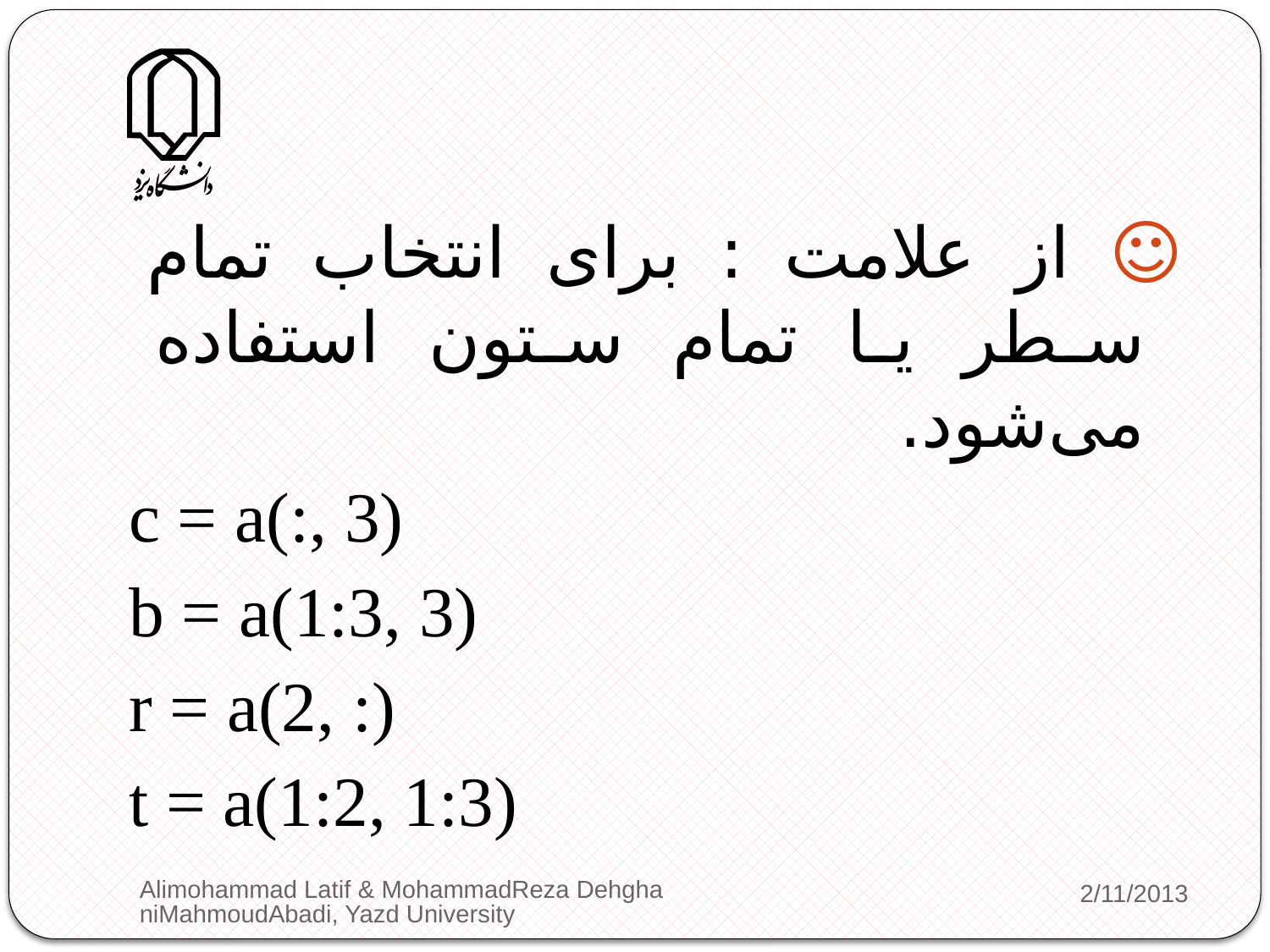

☺ از علامت : برای انتخاب تمام سطر یا تمام ستون استفاده می‌شود.
c = a(:, 3)
b = a(1:3, 3)
r = a(2, :)
t = a(1:2, 1:3)
Alimohammad Latif & MohammadReza DehghaniMahmoudAbadi, Yazd University
2/11/2013
22